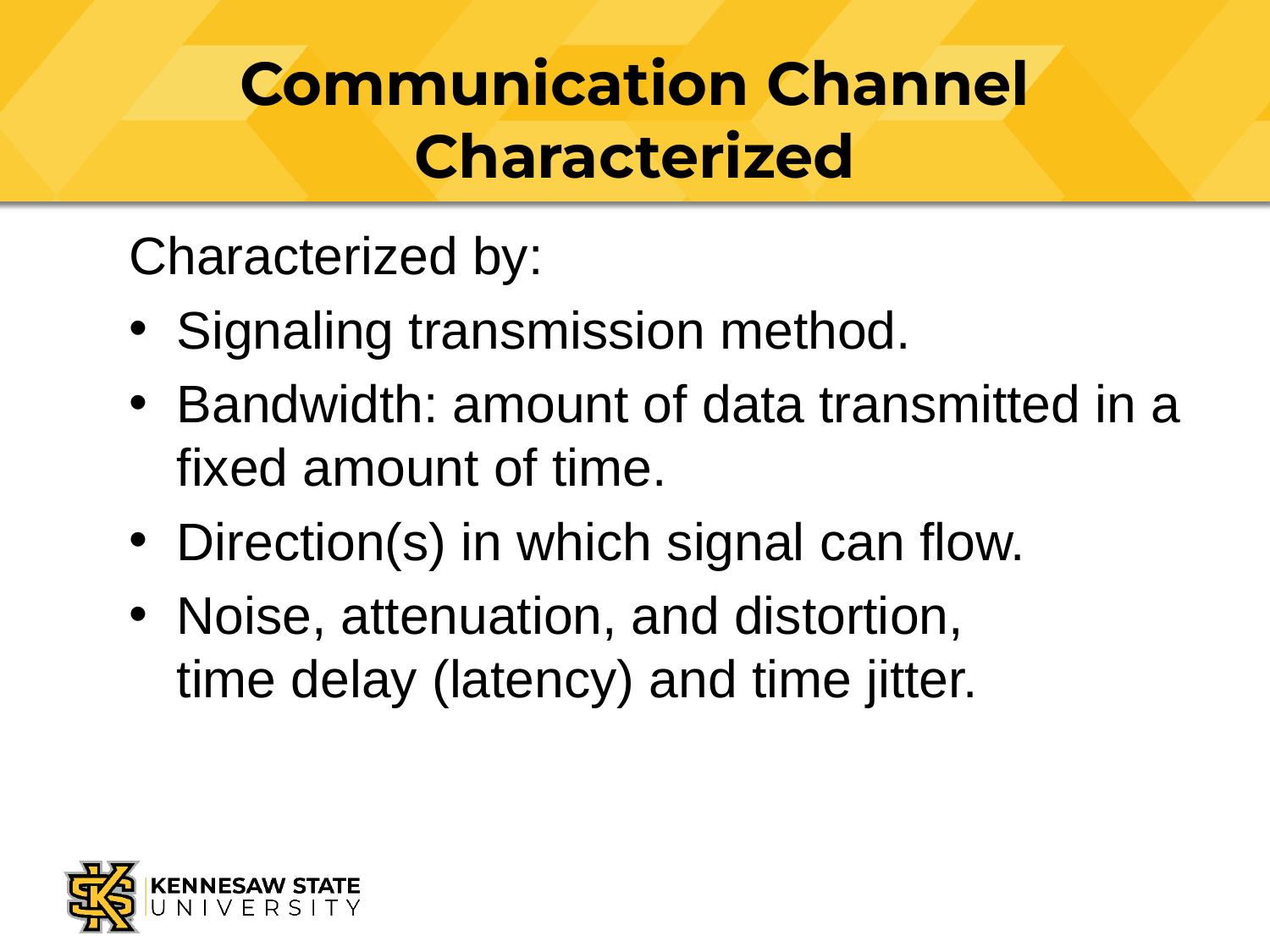

# Communication Channel Characterized
Characterized by:
Signaling transmission method.
Bandwidth: amount of data transmitted in a fixed amount of time.
Direction(s) in which signal can flow.
Noise, attenuation, and distortion,
time delay (latency) and time jitter.